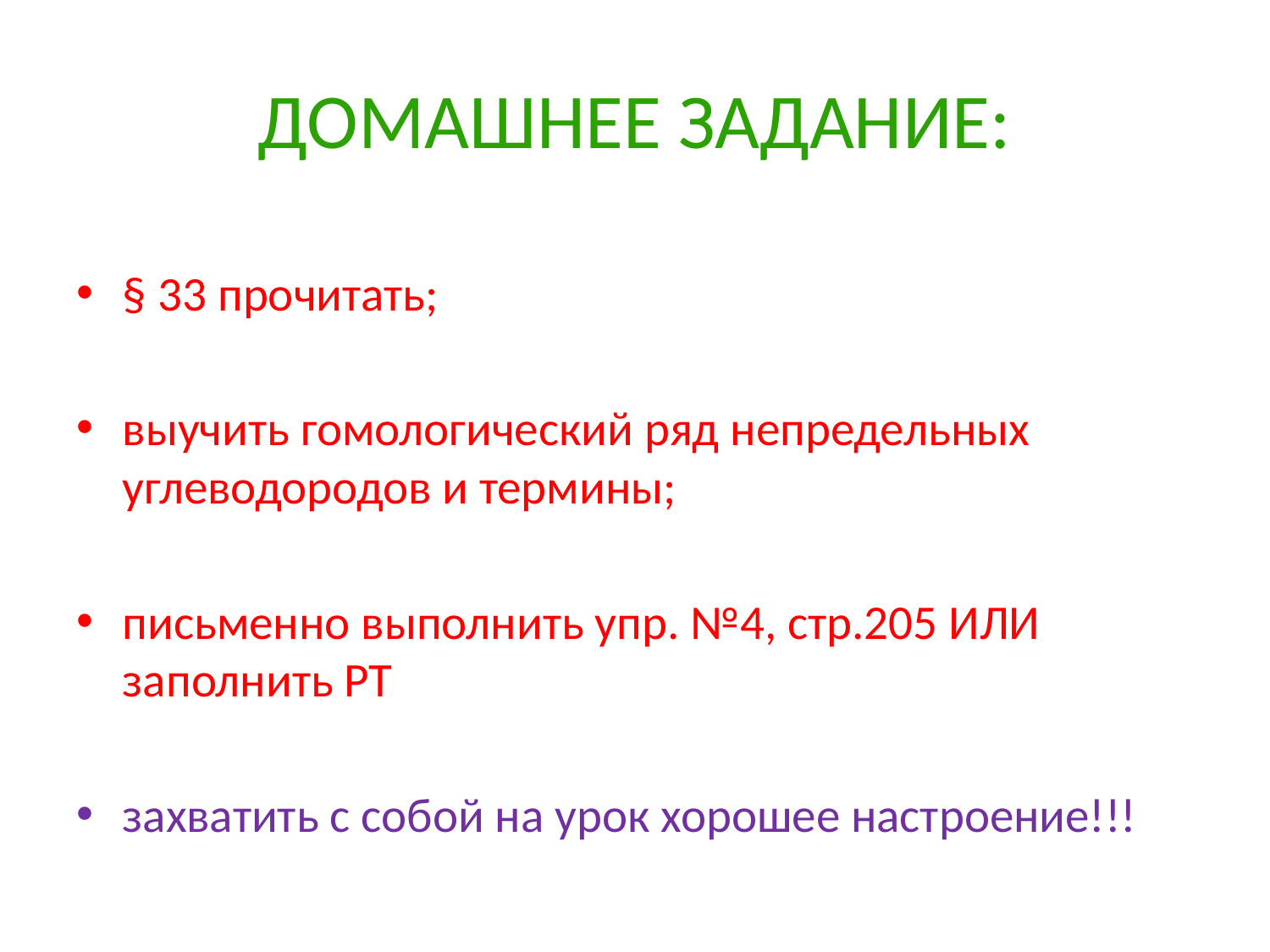

# ДОМАШНЕЕ ЗАДАНИЕ:

§ 33 прочитать;

выучить гомологический ряд непредельных углеводородов и термины;

письменно выполнить упр. №4, стр.205 ИЛИ заполнить РТ

захватить с собой на урок хорошее настроение!!!